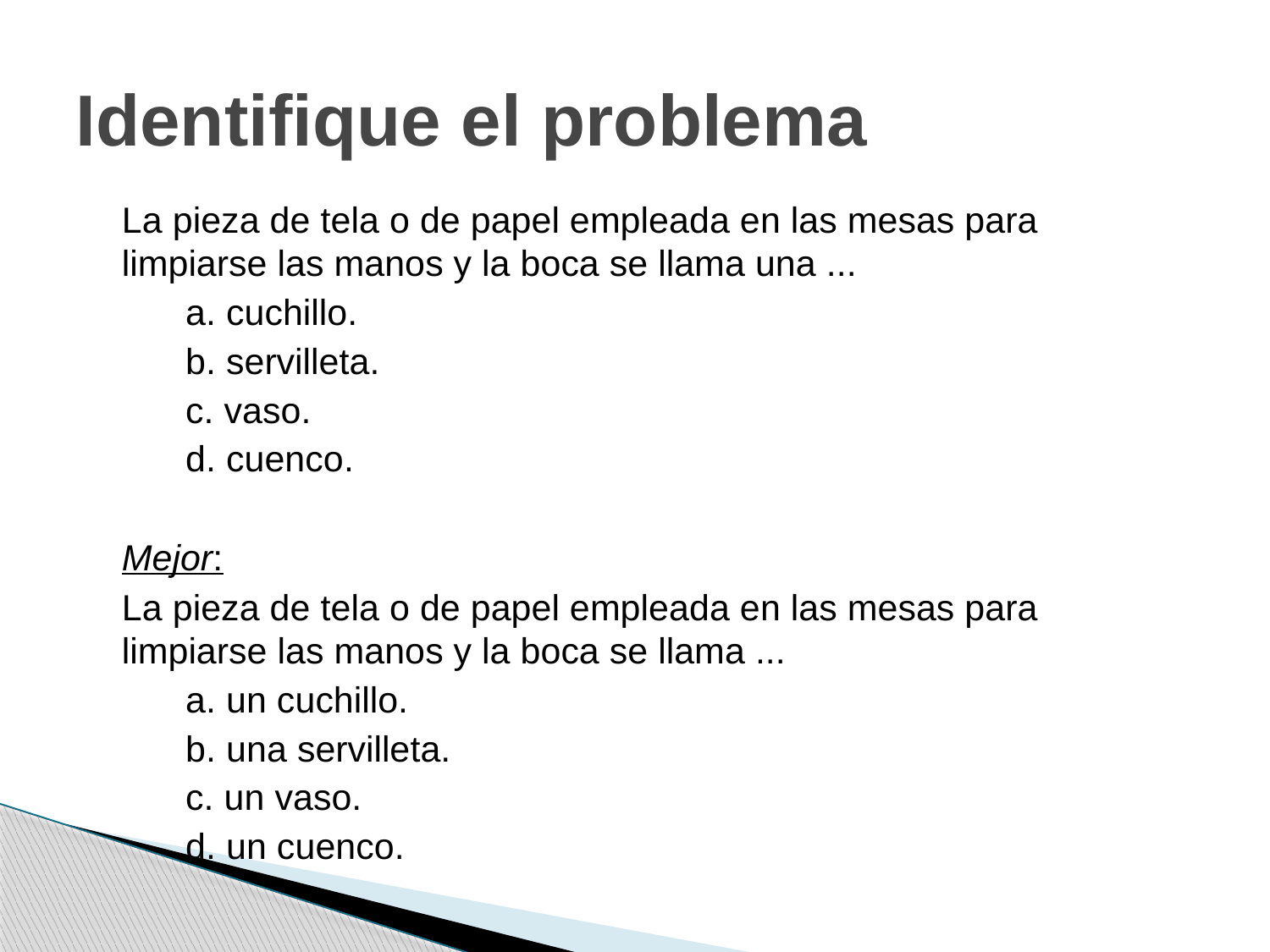

# Identifique el problema
La pieza de tela o de papel empleada en las mesas para limpiarse las manos y la boca se llama una ...
a. cuchillo.
b. servilleta.
c. vaso.
d. cuenco.

Mejor:
La pieza de tela o de papel empleada en las mesas para limpiarse las manos y la boca se llama ...
a. un cuchillo.
b. una servilleta.
c. un vaso.
d. un cuenco.